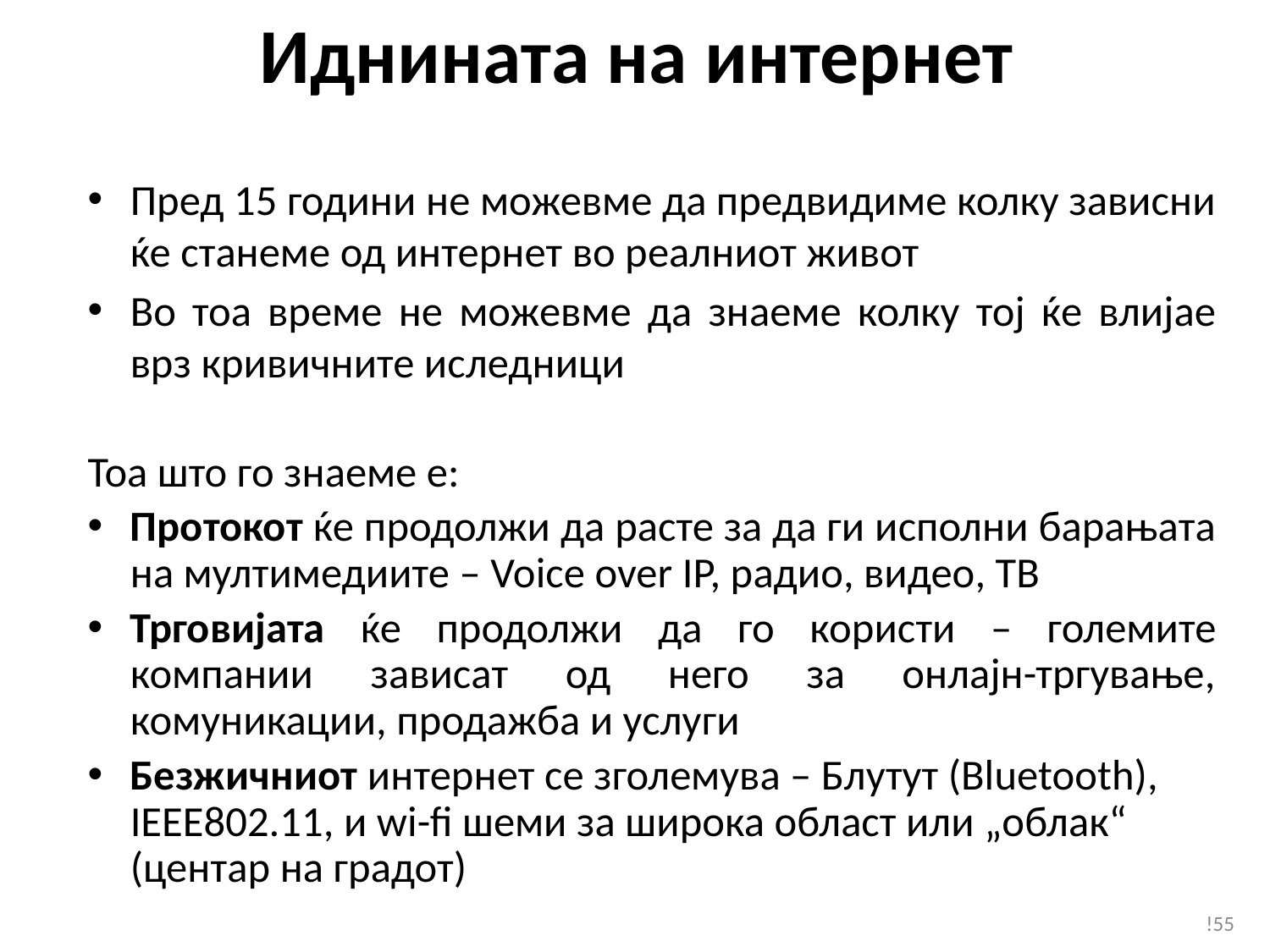

# Иднината на интернет
Пред 15 години не можевме да предвидиме колку зависни ќе станеме од интернет во реалниот живот
Во тоа време не можевме да знаеме колку тој ќе влијае врз кривичните иследници

Тоа што го знаеме е:
Протокот ќе продолжи да расте за да ги исполни барањата на мултимедиите – Voice over IP, радио, видео, ТВ
Трговијата ќе продолжи да го користи – големите компании зависат од него за онлајн-тргување, комуникации, продажба и услуги
Безжичниот интернет се зголемува – Блутут (Bluetooth), IEEE802.11, и wi-fi шеми за широка област или „облак“ (центар на градот)
!55